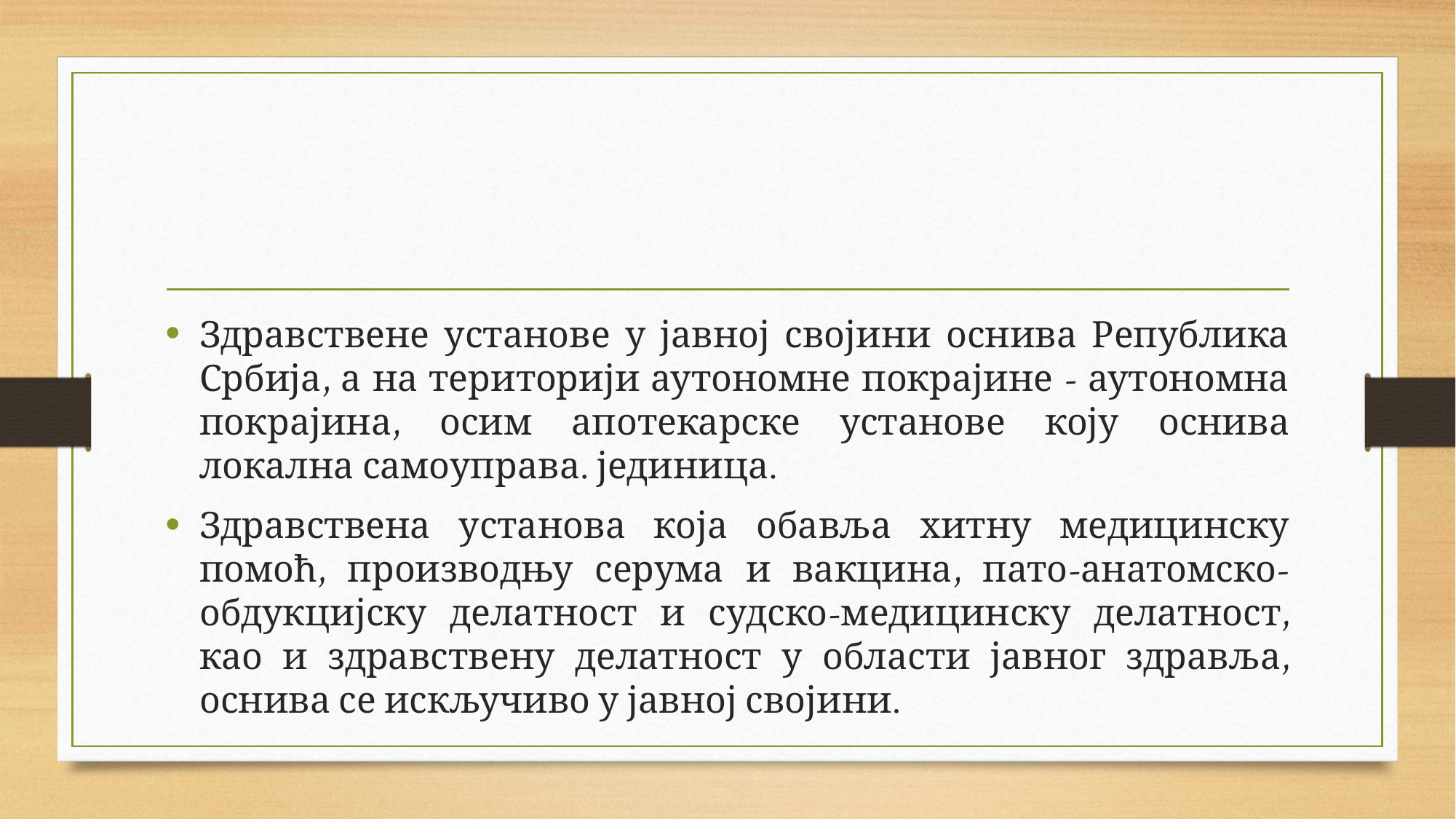

Здравствене установе у јавној својини оснива Република Србија, а на територији аутономне покрајине - аутономна покрајина, осим апотекарске установе коју оснива локална самоуправа. јединица.
Здравствена установа која обавља хитну медицинску помоћ, производњу серума и вакцина, пато-анатомско-обдукцијску делатност и судско-медицинску делатност, као и здравствену делатност у области јавног здравља, оснива се искључиво у јавној својини.